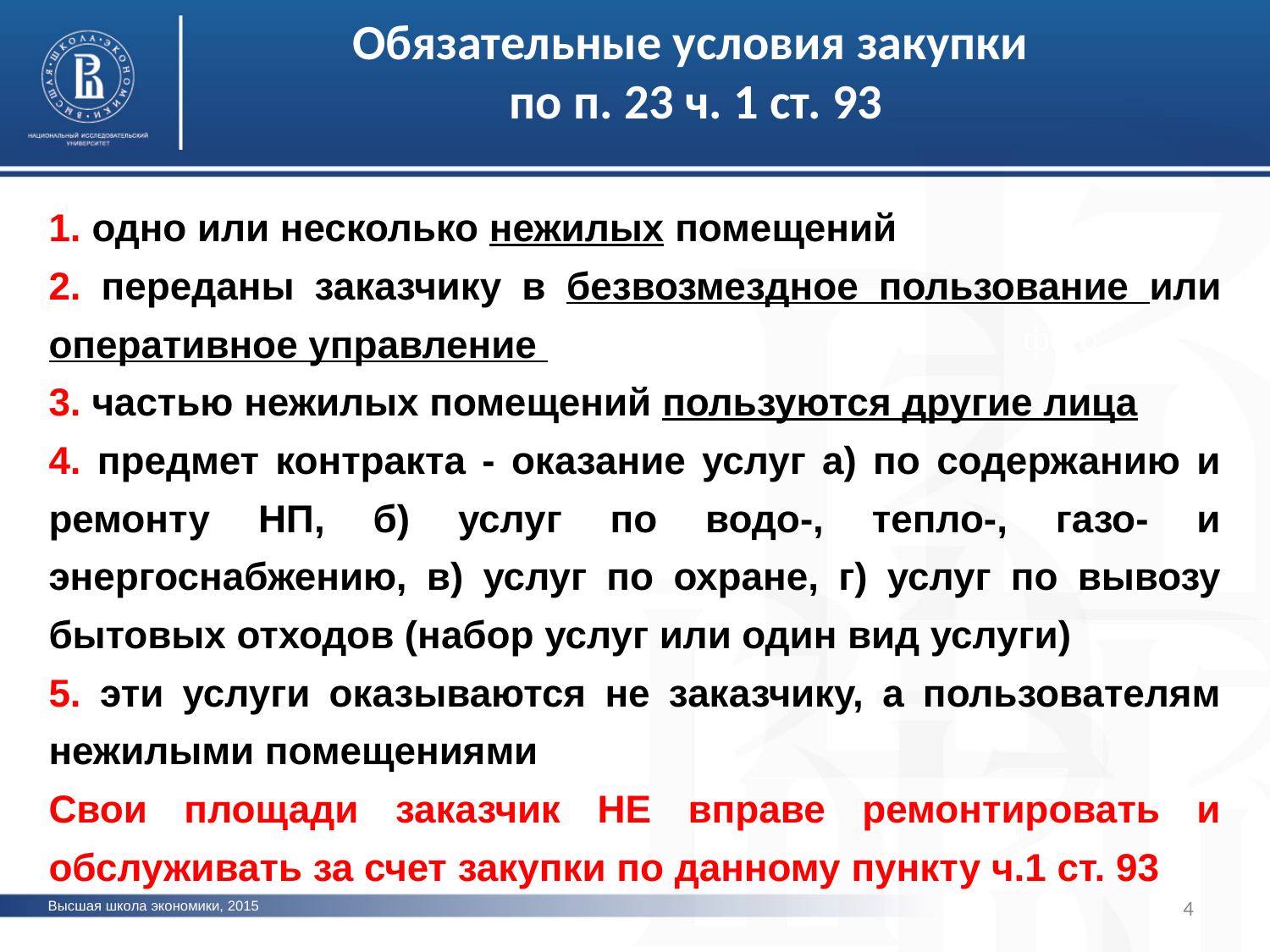

# Обязательные условия закупки по п. 23 ч. 1 ст. 93

1. одно или несколько нежилых помещений
2. переданы заказчику в безвозмездное пользование или оперативное управление
3. частью нежилых помещений пользуются другие лица
4. предмет контракта - оказание услуг а) по содержанию и ремонту НП, б) услуг по водо-, тепло-, газо- и энергоснабжению, в) услуг по охране, г) услуг по вывозу бытовых отходов (набор услуг или один вид услуги)
5. эти услуги оказываются не заказчику, а пользователям нежилыми помещениями
Свои площади заказчик НЕ вправе ремонтировать и обслуживать за счет закупки по данному пункту ч.1 ст. 93
фото
4
Высшая школа экономики, 2015